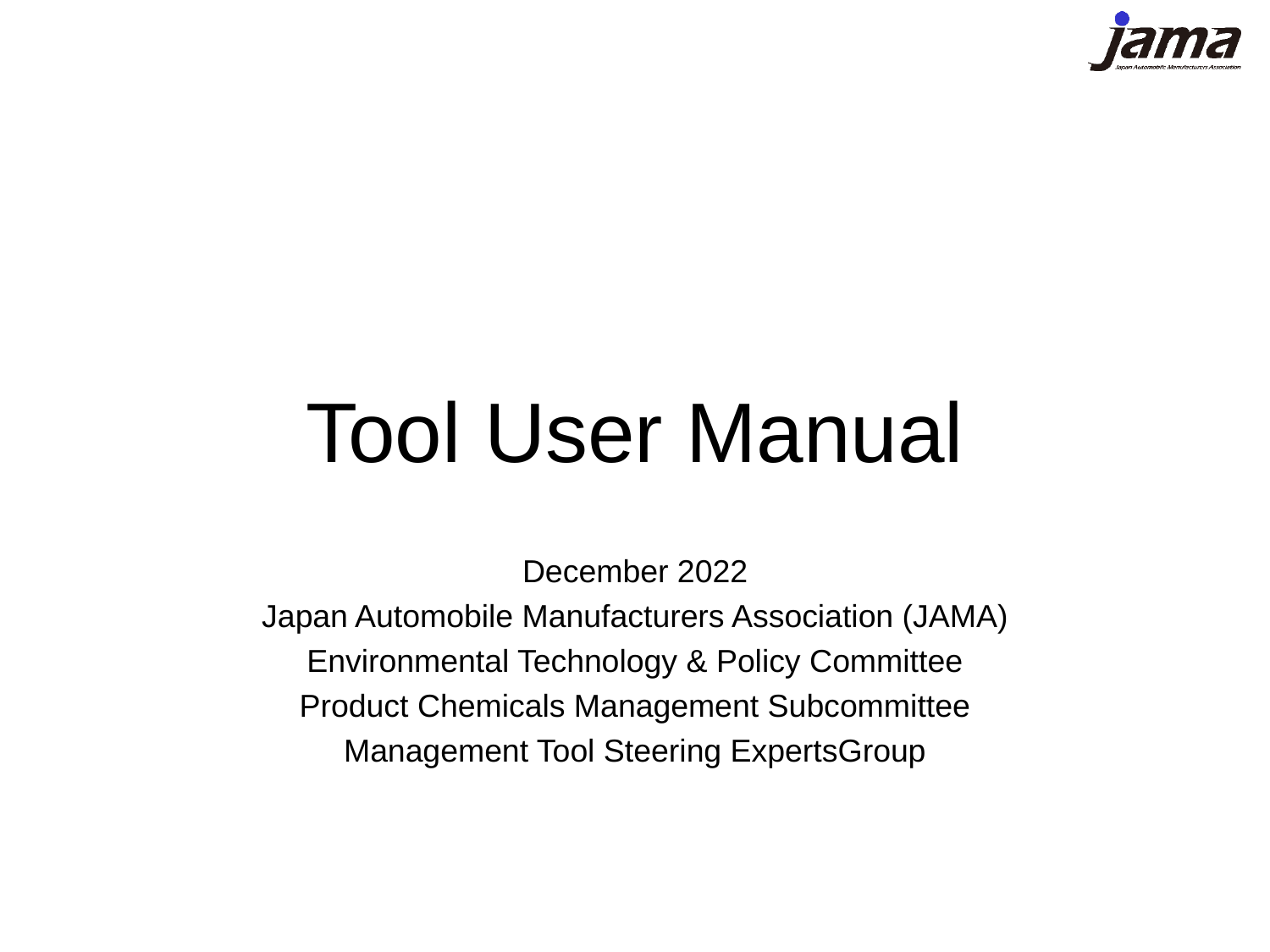

# Tool User Manual

December 2022
Japan Automobile Manufacturers Association (JAMA)
Environmental Technology & Policy Committee
Product Chemicals Management Subcommittee
Management Tool Steering ExpertsGroup